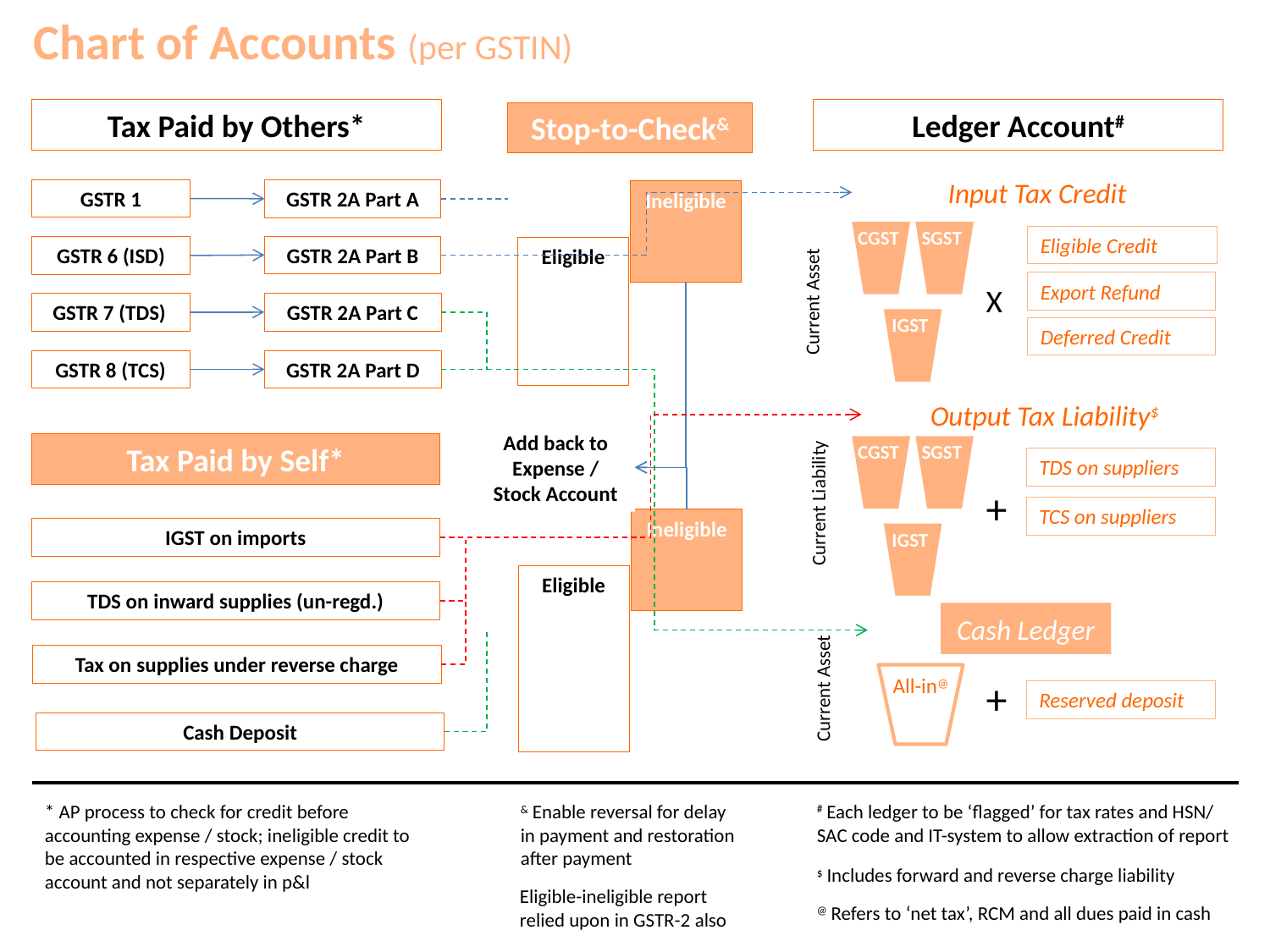

Chart of Accounts (per GSTIN)
Tax Paid by Others*
Ledger Account#
Stop-to-Check&
Input Tax Credit
GSTR 1
GSTR 2A Part A
Ineligible

CGST
SGST

Eligible Credit
GSTR 2A Part B
GSTR 6 (ISD)
Eligible

Export Refund
X
Current Asset
GSTR 7 (TDS)
GSTR 2A Part C
IGST

Deferred Credit
GSTR 8 (TCS)
GSTR 2A Part D
Output Tax Liability$
Add back to Expense / Stock Account
Tax Paid by Self*
CGST
SGST

TDS on suppliers
+
Current Liability
TCS on suppliers
Ineligible

IGST on imports
IGST

Eligible

TDS on inward supplies (un-regd.)
Cash Ledger
Tax on supplies under reverse charge

All-in@
+
Current Asset
Reserved deposit
Cash Deposit
* AP process to check for credit before accounting expense / stock; ineligible credit to be accounted in respective expense / stock account and not separately in p&l
& Enable reversal for delay in payment and restoration after payment
# Each ledger to be ‘flagged’ for tax rates and HSN/ SAC code and IT-system to allow extraction of report
$ Includes forward and reverse charge liability
Eligible-ineligible report relied upon in GSTR-2 also
@ Refers to ‘net tax’, RCM and all dues paid in cash